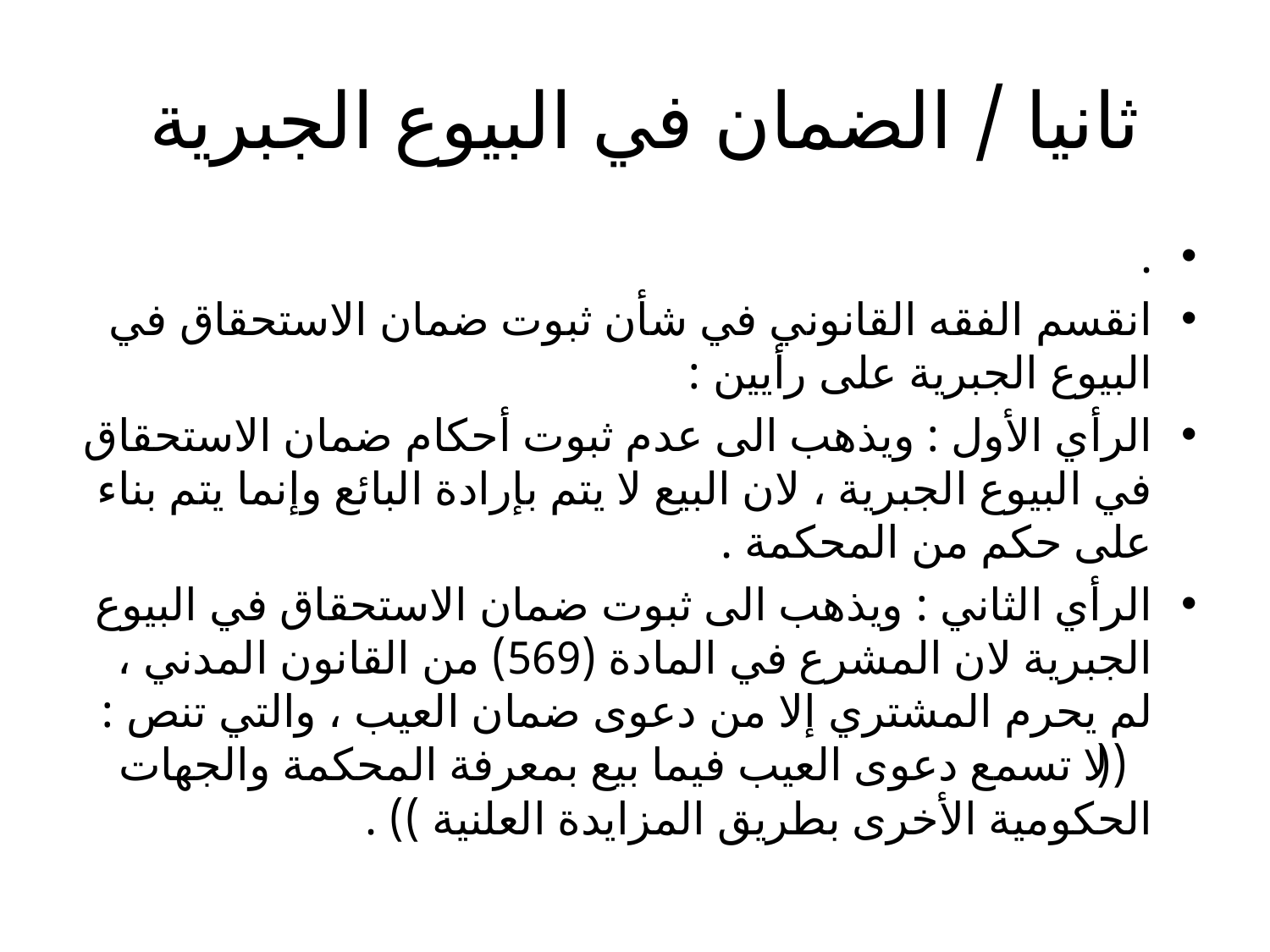

# ثانيا / الضمان في البيوع الجبرية
.
انقسم الفقه القانوني في شأن ثبوت ضمان الاستحقاق في البيوع الجبرية على رأيين :
الرأي الأول : ويذهب الى عدم ثبوت أحكام ضمان الاستحقاق في البيوع الجبرية ، لان البيع لا يتم بإرادة البائع وإنما يتم بناء على حكم من المحكمة .
الرأي الثاني : ويذهب الى ثبوت ضمان الاستحقاق في البيوع الجبرية لان المشرع في المادة (569) من القانون المدني ، لم يحرم المشتري إلا من دعوى ضمان العيب ، والتي تنص : (( لا تسمع دعوى العيب فيما بيع بمعرفة المحكمة والجهات الحكومية الأخرى بطريق المزايدة العلنية )) .